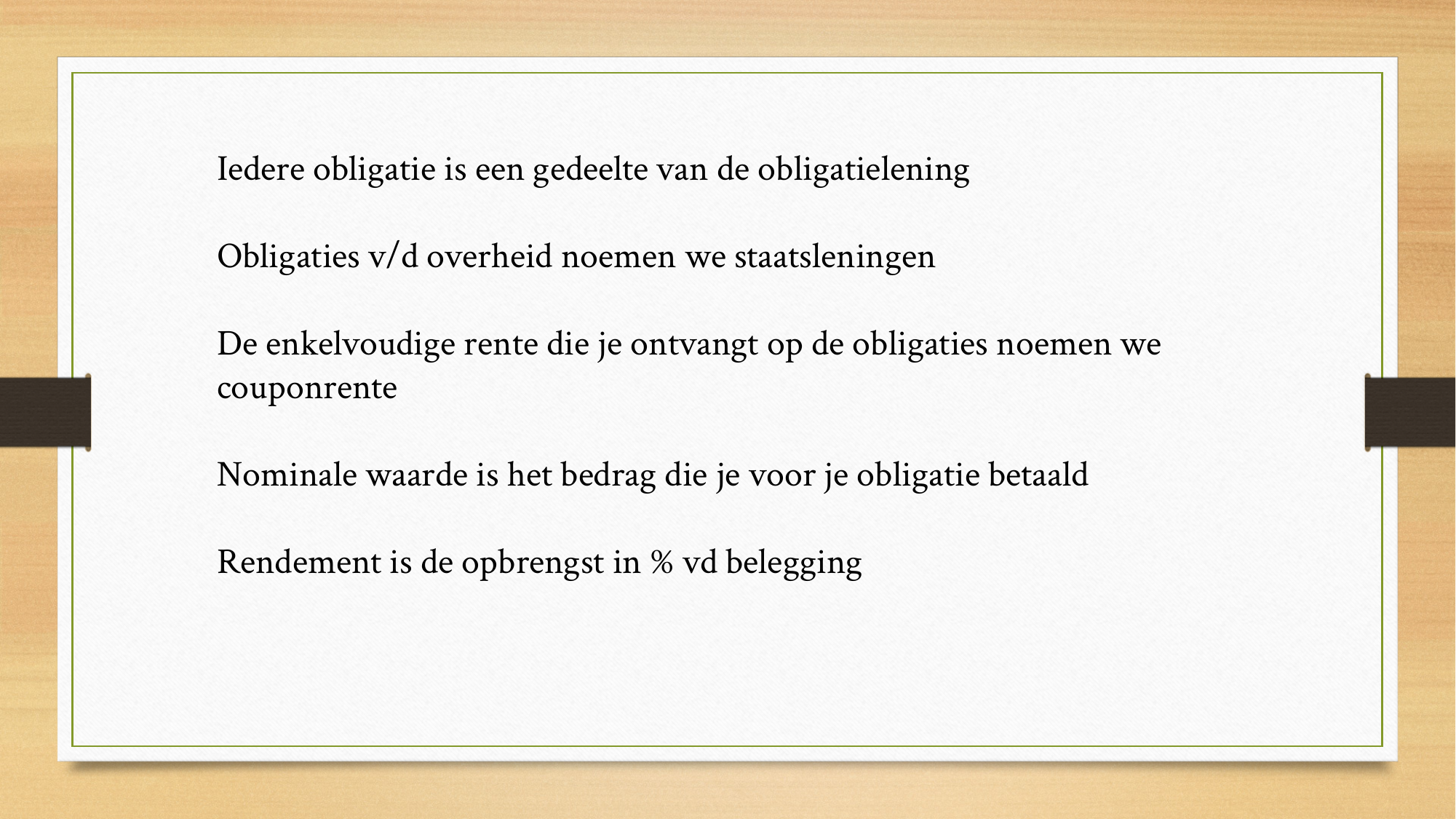

Iedere obligatie is een gedeelte van de obligatielening

Obligaties v/d overheid noemen we staatsleningen

De enkelvoudige rente die je ontvangt op de obligaties noemen we couponrente

Nominale waarde is het bedrag die je voor je obligatie betaald

Rendement is de opbrengst in % vd belegging